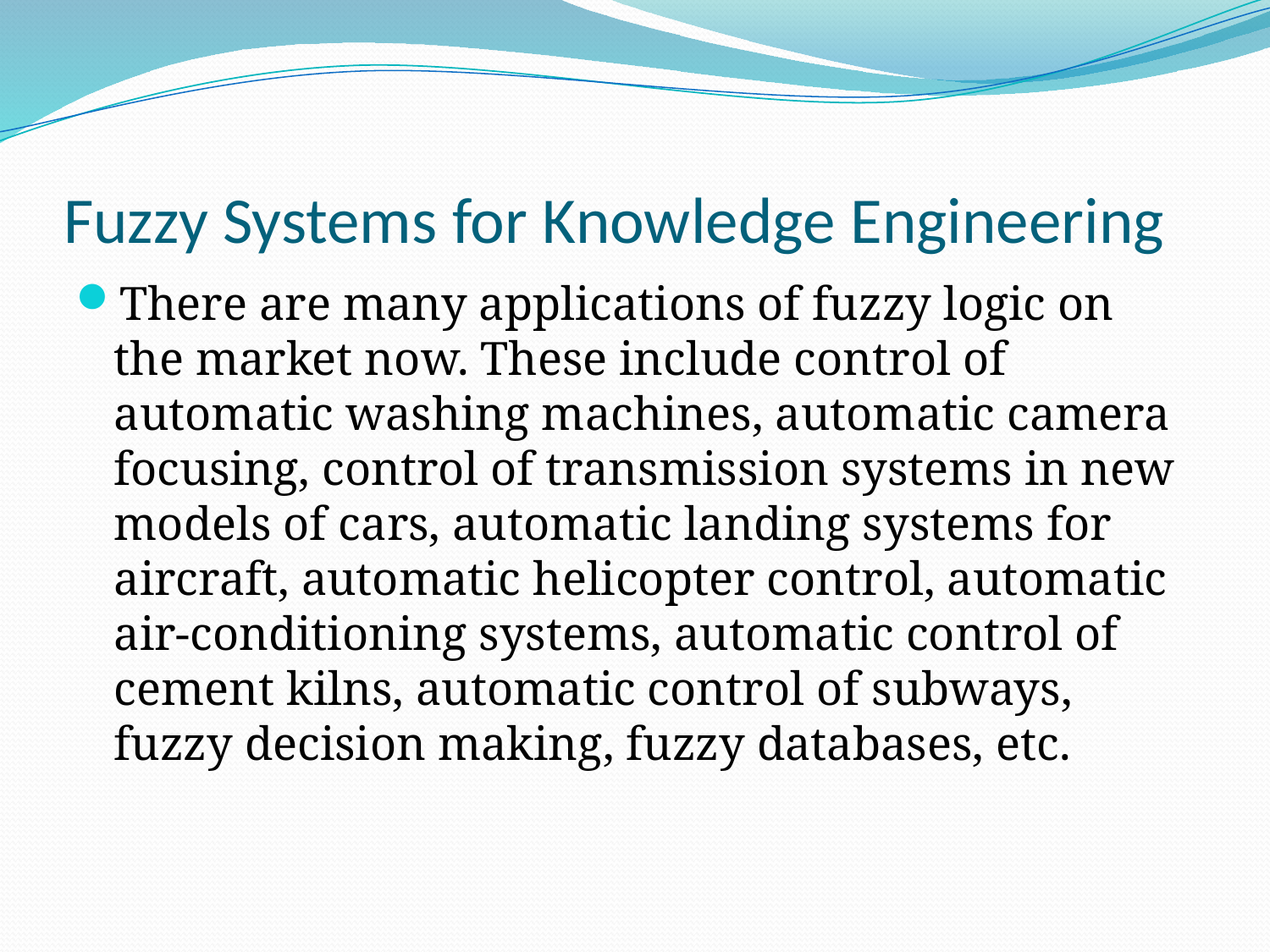

# Fuzzy Systems for Knowledge Engineering
There are many applications of fuzzy logic on the market now. These include control of automatic washing machines, automatic camera focusing, control of transmission systems in new models of cars, automatic landing systems for aircraft, automatic helicopter control, automatic air-conditioning systems, automatic control of cement kilns, automatic control of subways, fuzzy decision making, fuzzy databases, etc.